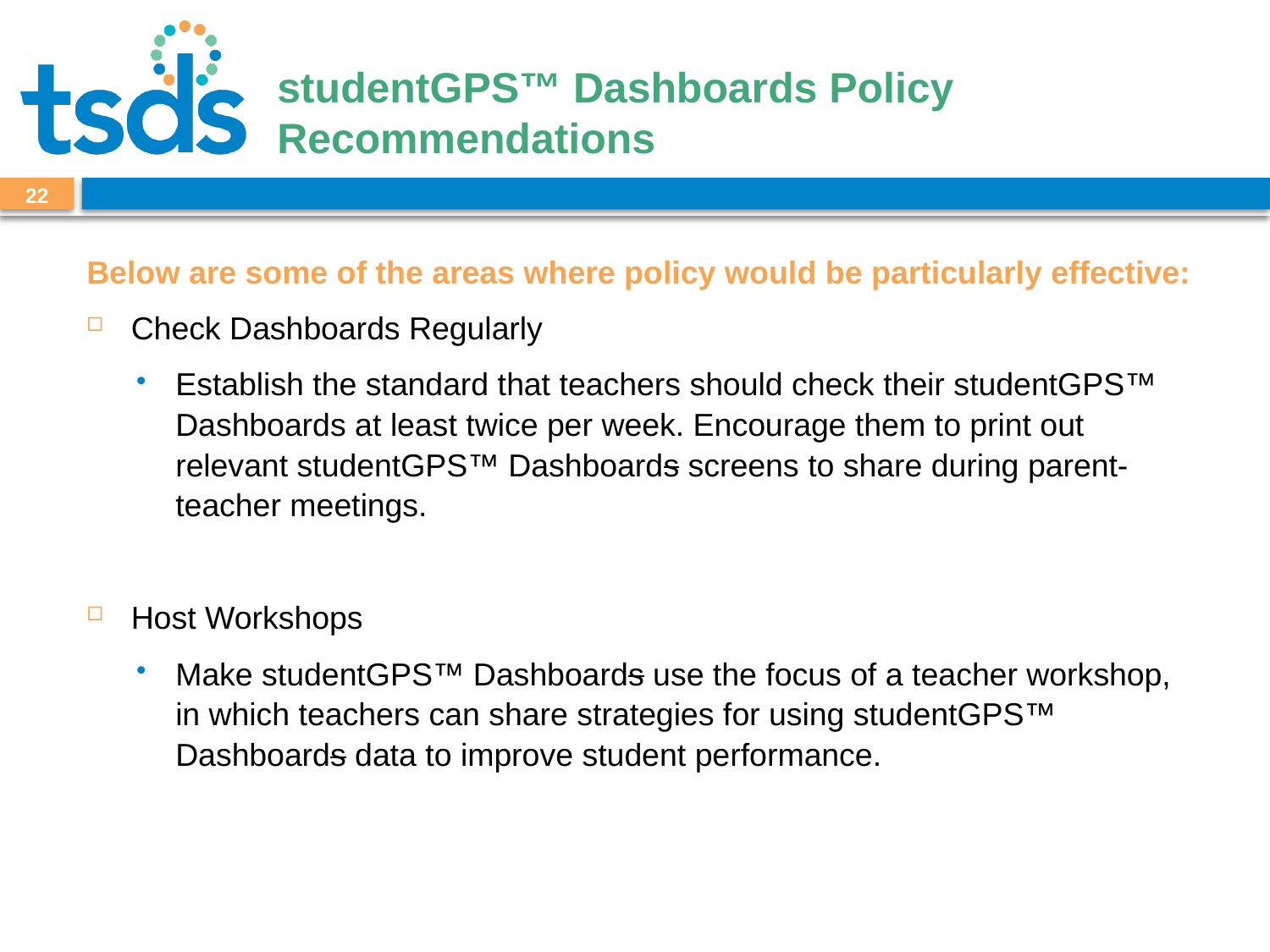

# studentGPS™ Dashboards Policy Recommendations
22
Below are some of the areas where policy would be particularly effective:
Check Dashboards Regularly
Establish the standard that teachers should check their studentGPS™  Dashboards at least twice per week. Encourage them to print out relevant studentGPS™ Dashboards screens to share during parent-teacher meetings.

Host Workshops
Make studentGPS™ Dashboards use the focus of a teacher workshop, in which teachers can share strategies for using studentGPS™ Dashboards data to improve student performance.